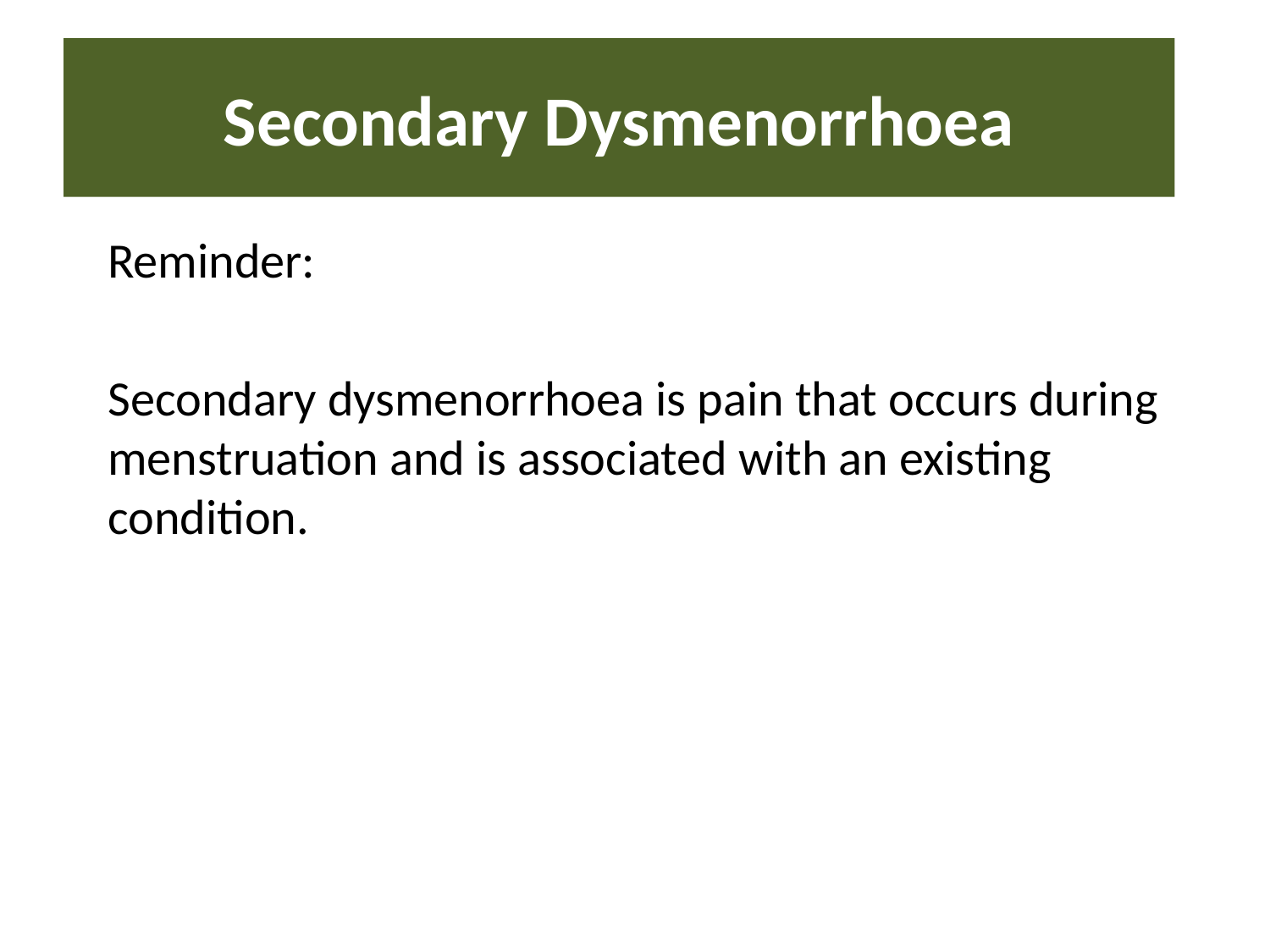

# Secondary Dysmenorrhoea
Reminder:

Secondary dysmenorrhoea is pain that occurs during menstruation and is associated with an existing condition.